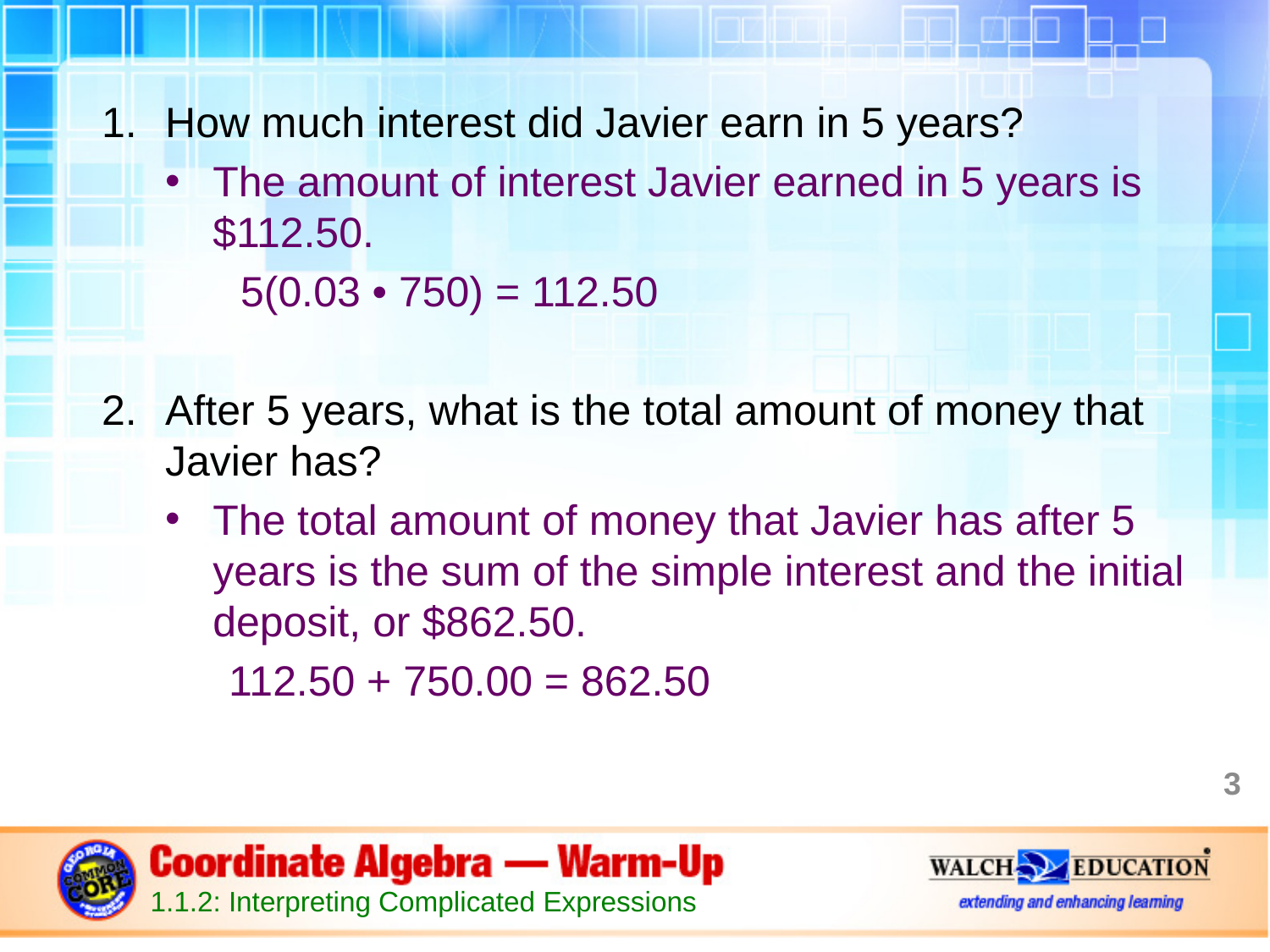

How much interest did Javier earn in 5 years?
The amount of interest Javier earned in 5 years is $112.50.
 5(0.03 • 750) = 112.50

After 5 years, what is the total amount of money that Javier has?
The total amount of money that Javier has after 5 years is the sum of the simple interest and the initial deposit, or $862.50.
112.50 + 750.00 = 862.50

3
1.1.2: Interpreting Complicated Expressions